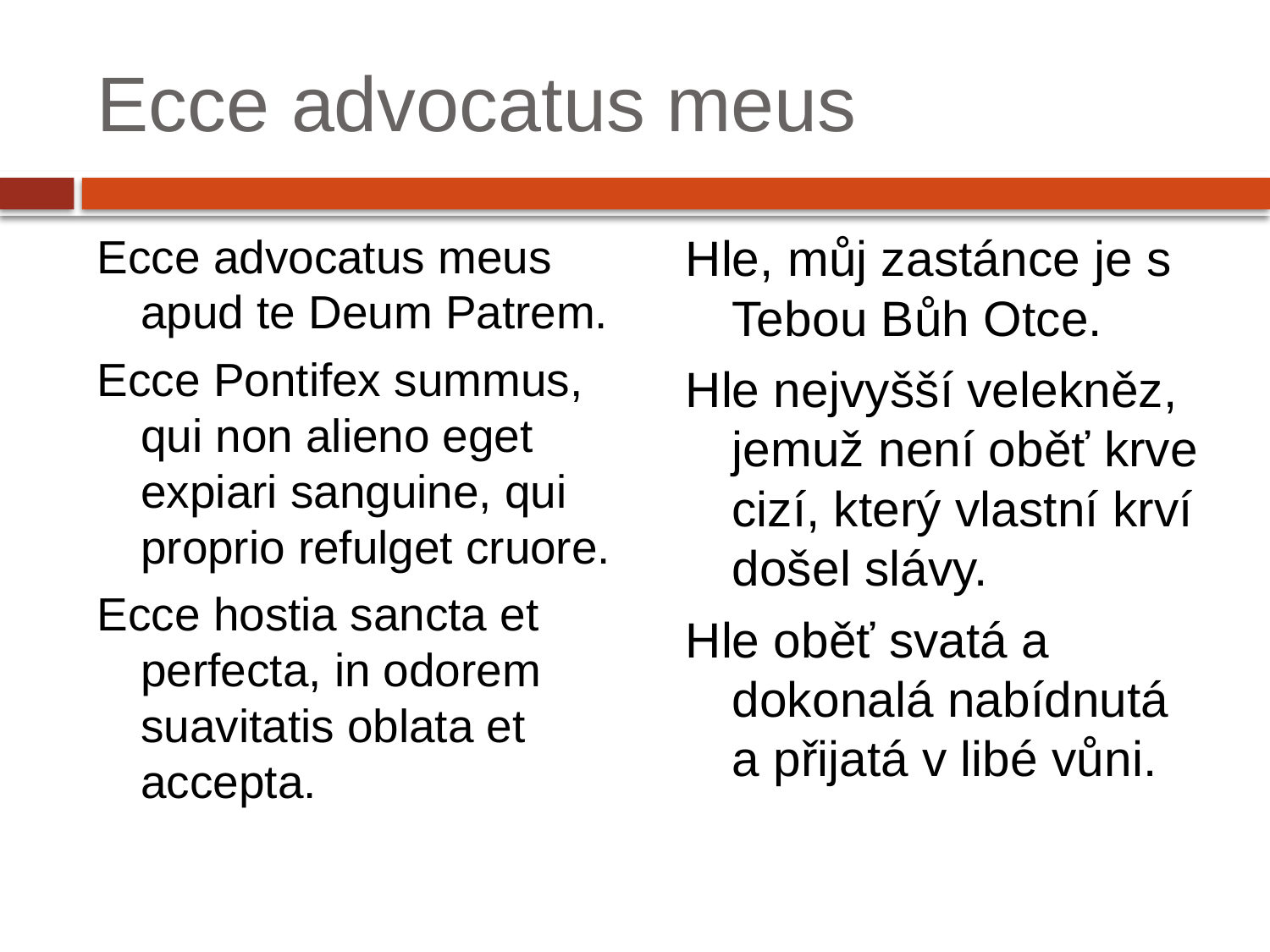

# Ecce advocatus meus
Ecce advocatus meus apud te Deum Patrem.
Ecce Pontifex summus, qui non alieno eget expiari sanguine, qui proprio refulget cruore.
Ecce hostia sancta et perfecta, in odorem suavitatis oblata et accepta.
Hle, můj zastánce je s Tebou Bůh Otce.
Hle nejvyšší velekněz, jemuž není oběť krve cizí, který vlastní krví došel slávy.
Hle oběť svatá a dokonalá nabídnutá a přijatá v libé vůni.